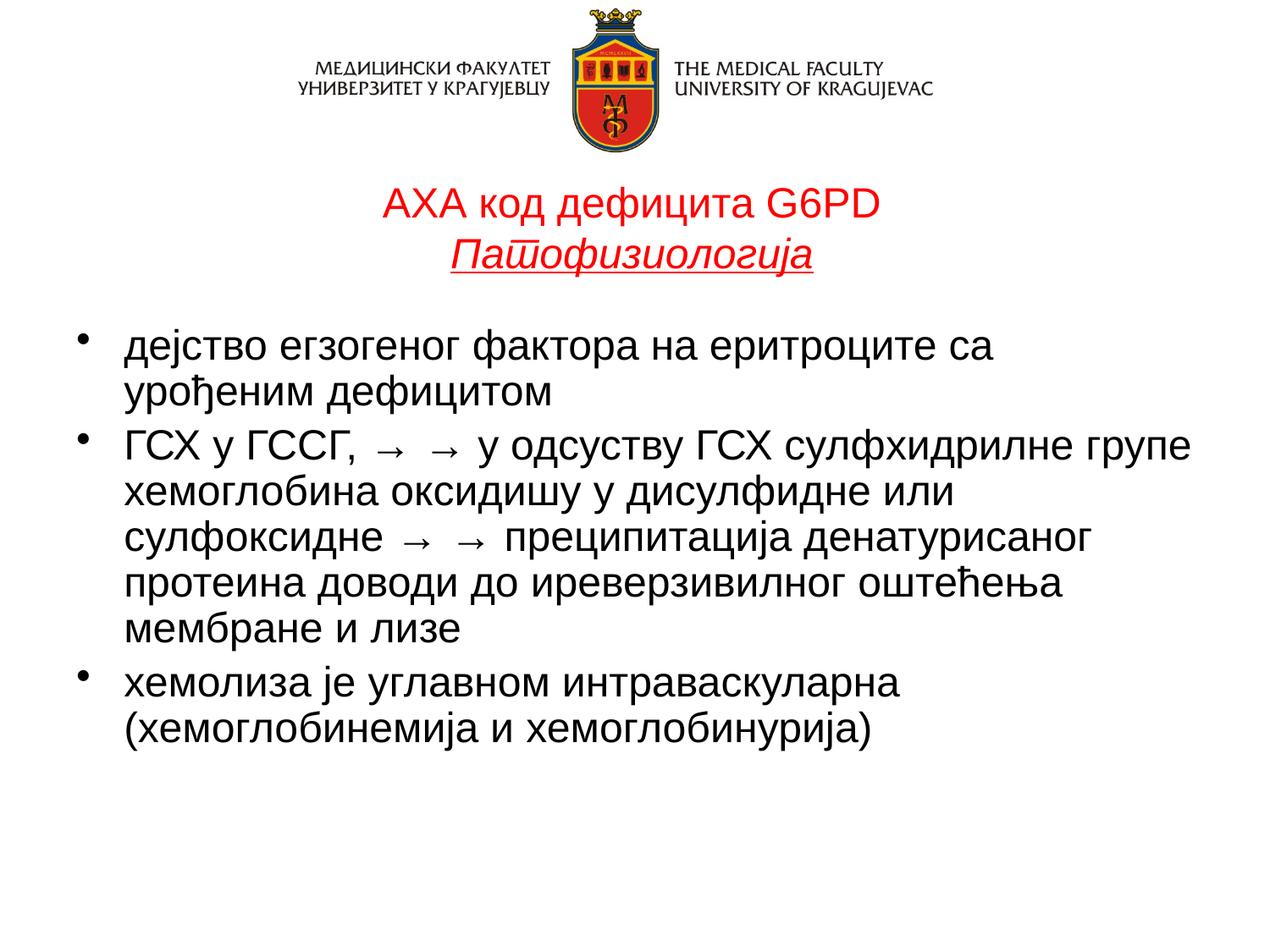

АХА код дефицита G6PD
Патофизиoлoгијa
дејство егзогеног фактора на еритроците са урођеним дефицитом
ГСХ у ГССГ, → → у одсуству ГСХ сулфхидрилне групе хемоглобина оксидишу у дисулфидне или сулфоксидне → → преципитација денатурисаног протеина доводи до иреверзивилног оштећења мембране и лизе
хемолиза је углавном интраваскуларна (хемоглобинемија и хемоглобинурија)